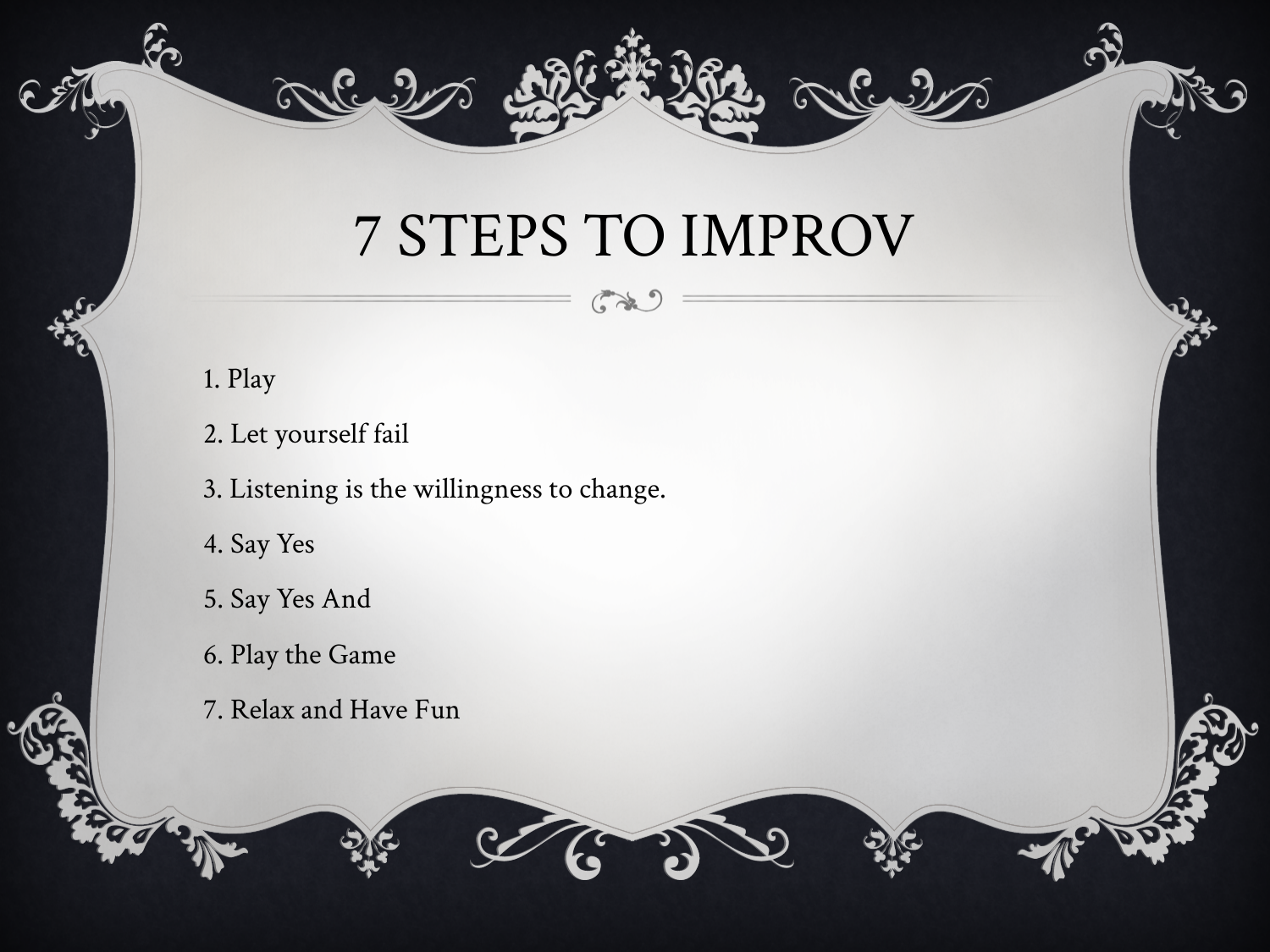

# 7 STEPS TO IMPROV
1. Play
2. Let yourself fail
3. Listening is the willingness to change.
4. Say Yes
5. Say Yes And
6. Play the Game
7. Relax and Have Fun